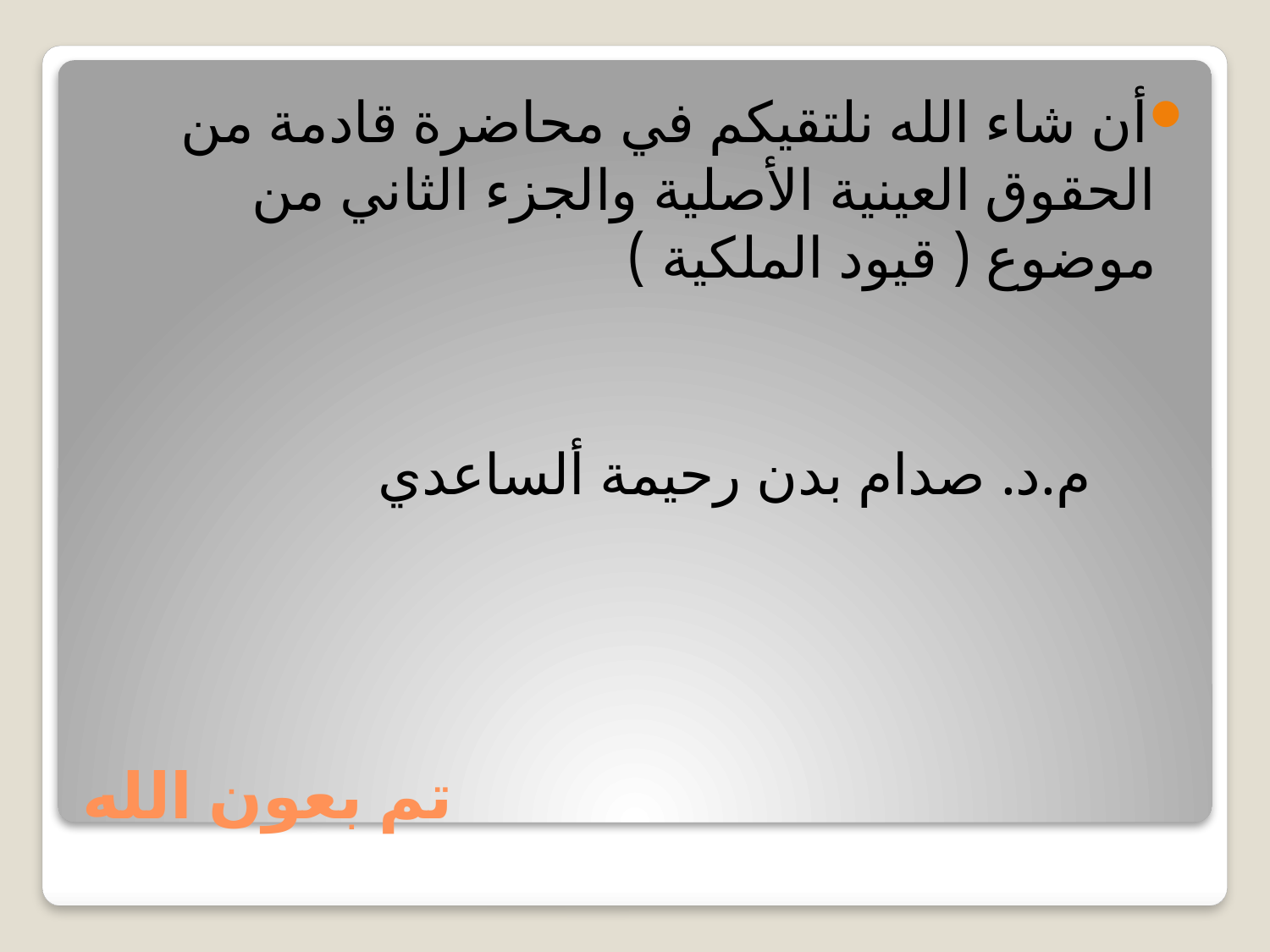

أن شاء الله نلتقيكم في محاضرة قادمة من الحقوق العينية الأصلية والجزء الثاني من موضوع ( قيود الملكية )

       م.د. صدام بدن رحيمة ألساعدي
# تم بعون الله